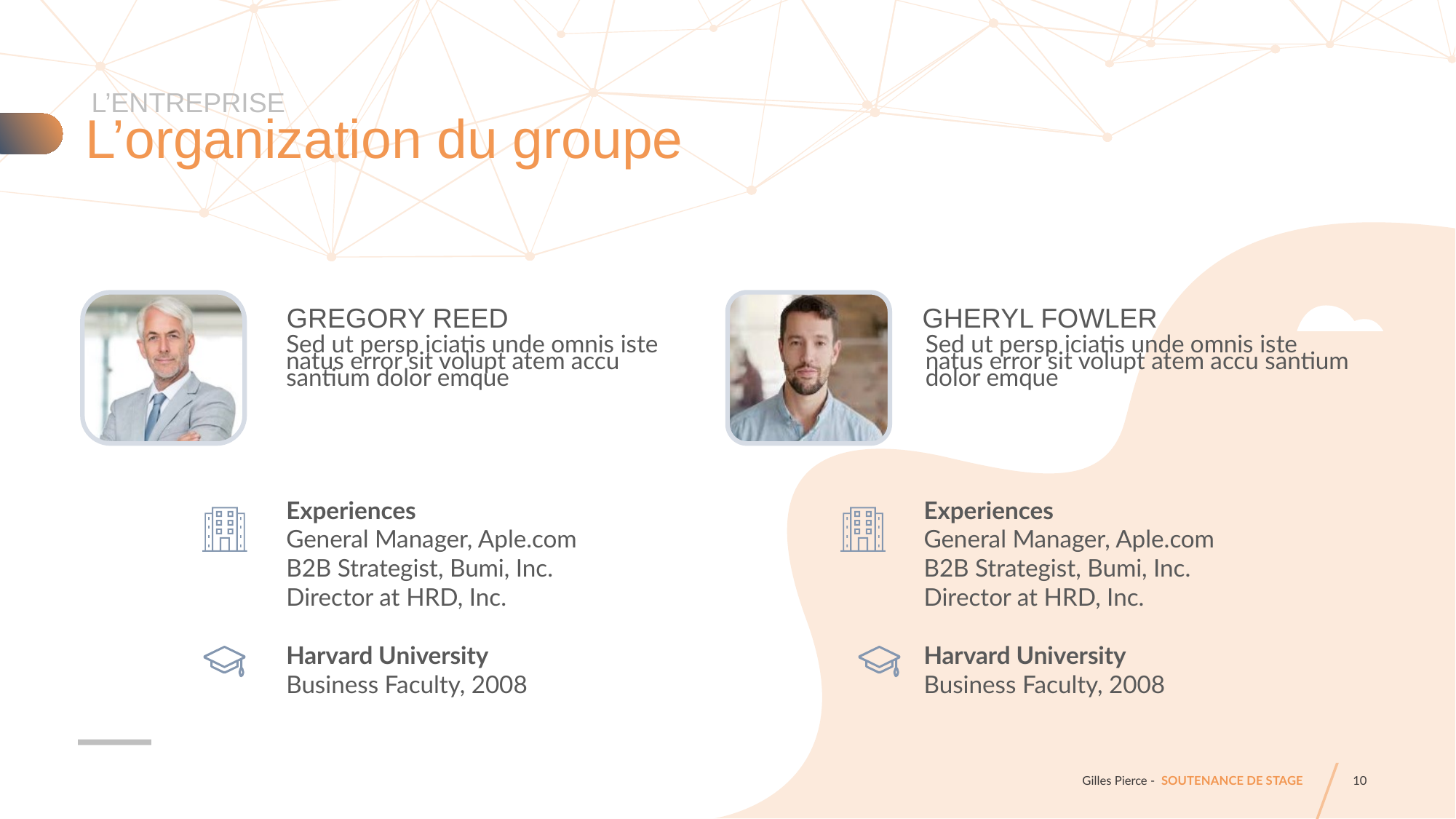

L’ENTREPRISE
# L’organization du groupe

GREGORY REED
GHERYL FOWLER
Sed ut persp iciatis unde omnis iste natus error sit volupt atem accu santium dolor emque
Sed ut persp iciatis unde omnis iste natus error sit volupt atem accu santium dolor emque
Experiences
General Manager, Aple.com
B2B Strategist, Bumi, Inc.
Director at HRD, Inc.

Harvard University
Business Faculty, 2008

Experiences
General Manager, Aple.com
B2B Strategist, Bumi, Inc.
Director at HRD, Inc.

Harvard University
Business Faculty, 2008